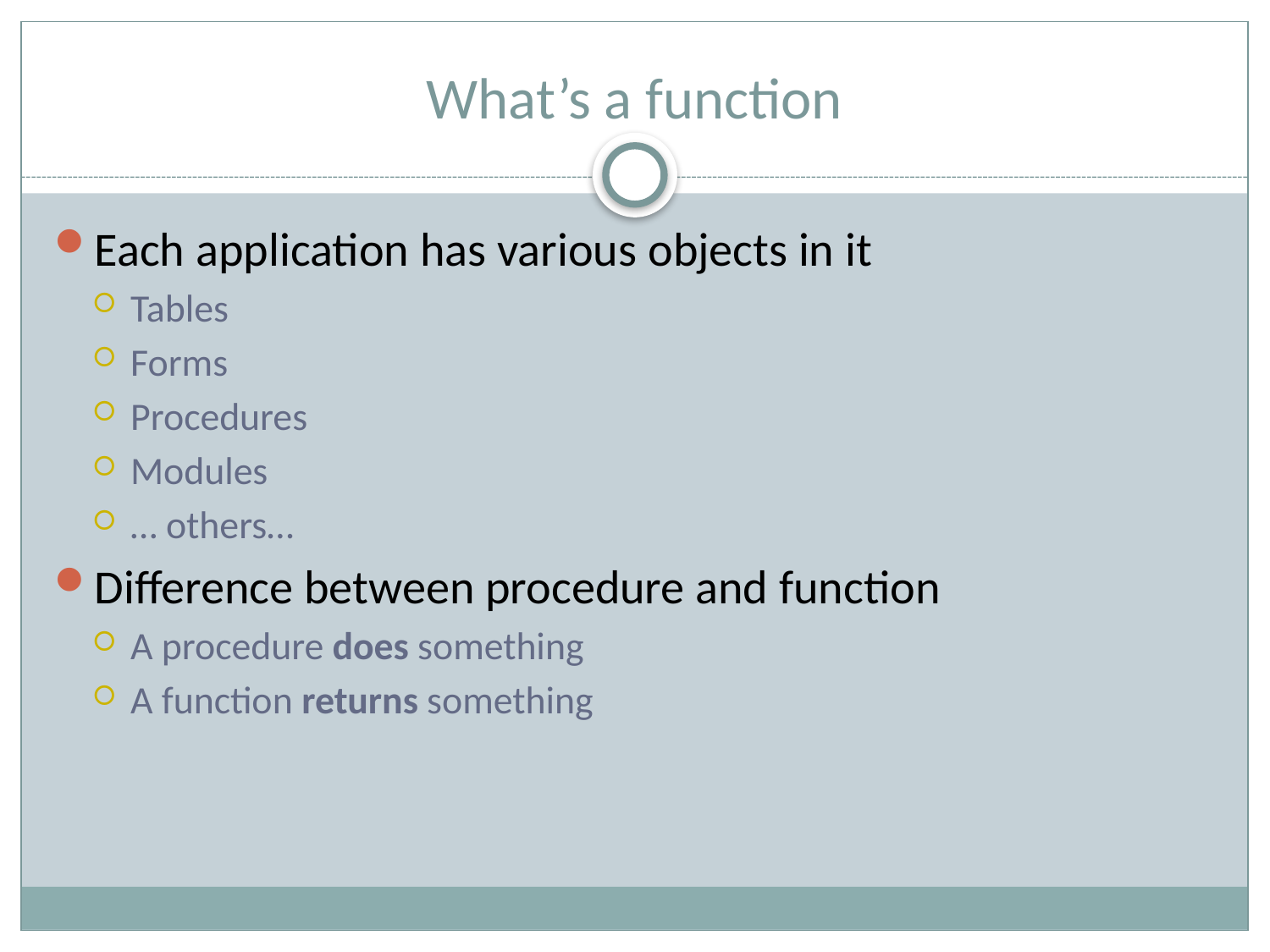

# What’s a function
Each application has various objects in it
Tables
Forms
Procedures
Modules
… others…
Difference between procedure and function
A procedure does something
A function returns something